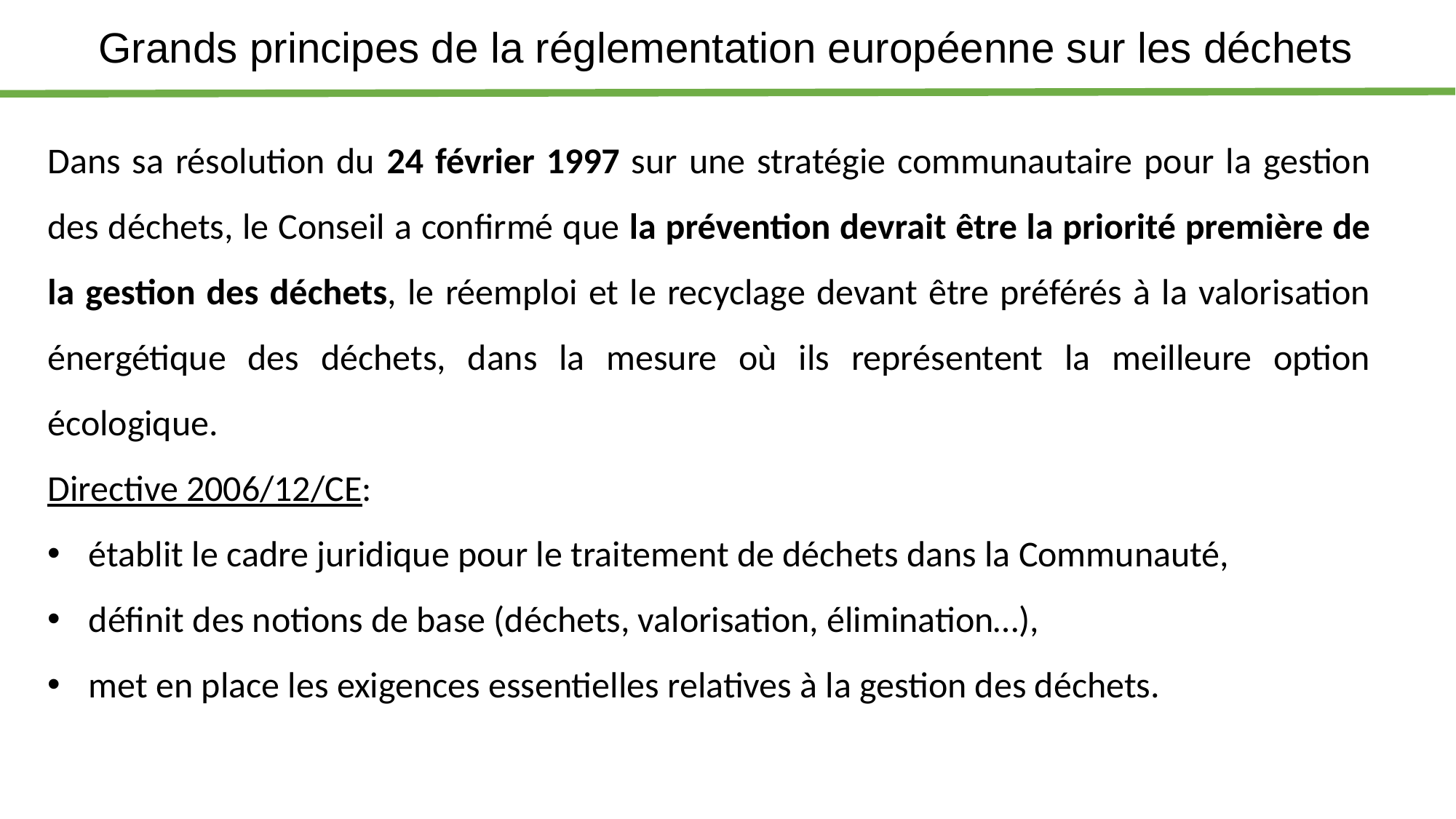

Grands principes de la réglementation européenne sur les déchets
Dans sa résolution du 24 février 1997 sur une stratégie communautaire pour la gestion des déchets, le Conseil a confirmé que la prévention devrait être la priorité première de la gestion des déchets, le réemploi et le recyclage devant être préférés à la valorisation énergétique des déchets, dans la mesure où ils représentent la meilleure option écologique.
Directive 2006/12/CE:
établit le cadre juridique pour le traitement de déchets dans la Communauté,
définit des notions de base (déchets, valorisation, élimination…),
met en place les exigences essentielles relatives à la gestion des déchets.